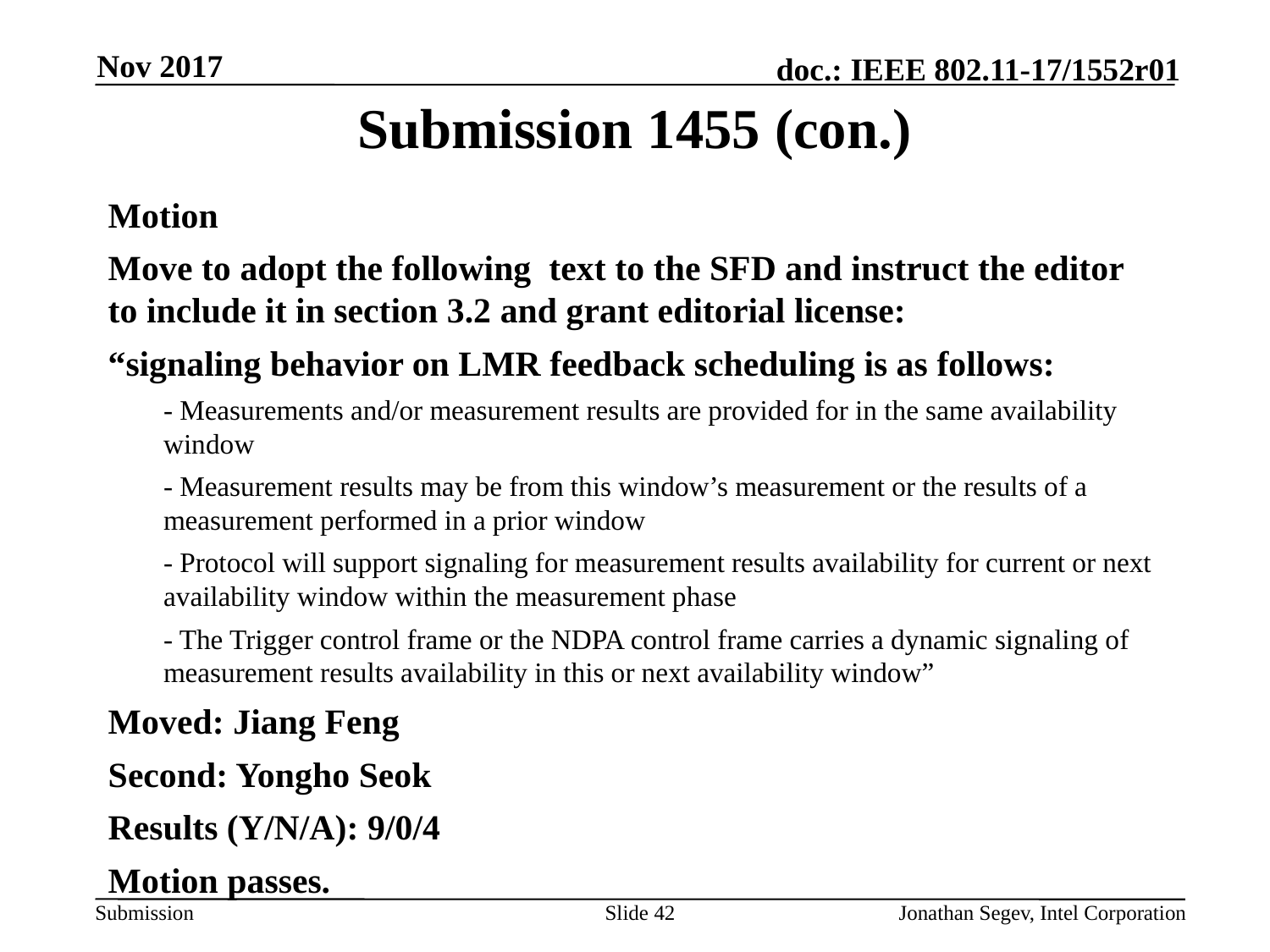

Nov 2017
# Submission 1455 (con.)
Motion
Move to adopt the following  text to the SFD and instruct the editor to include it in section 3.2 and grant editorial license:
“signaling behavior on LMR feedback scheduling is as follows:
- Measurements and/or measurement results are provided for in the same availability window
- Measurement results may be from this window’s measurement or the results of a measurement performed in a prior window
- Protocol will support signaling for measurement results availability for current or next availability window within the measurement phase
- The Trigger control frame or the NDPA control frame carries a dynamic signaling of measurement results availability in this or next availability window”
Moved: Jiang Feng
Second: Yongho Seok
Results (Y/N/A): 9/0/4
Motion passes.
Slide 42
Jonathan Segev, Intel Corporation